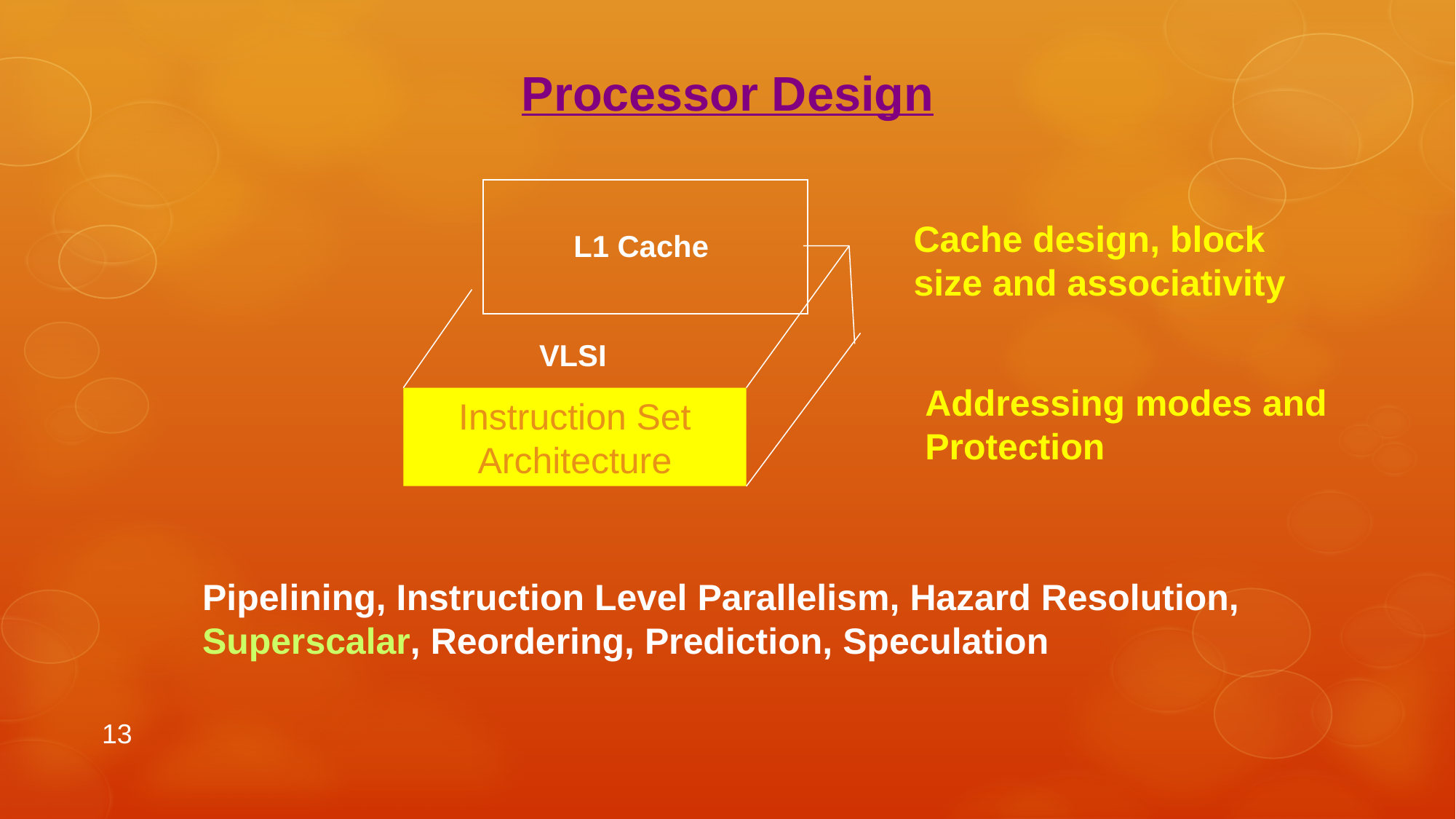

Processor Design

Cache design, block size and associativity
L1 Cache

VLSI

Addressing modes and Protection
Instruction Set Architecture
Pipelining, Instruction Level Parallelism, Hazard Resolution,
Superscalar, Reordering, Prediction, Speculation
13